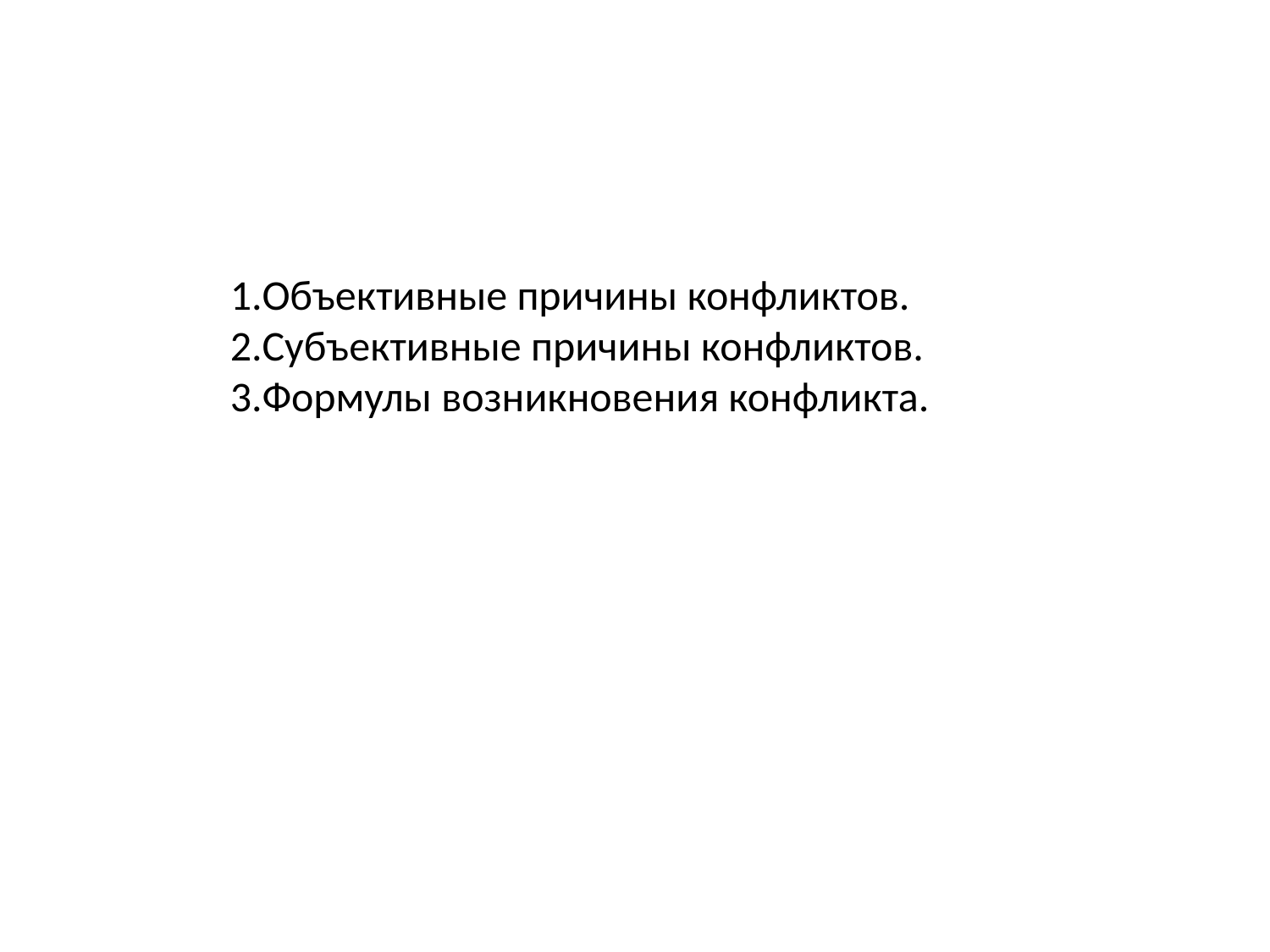

Объективные причины конфликтов.
Субъективные причины конфликтов.
Формулы возникновения конфликта.